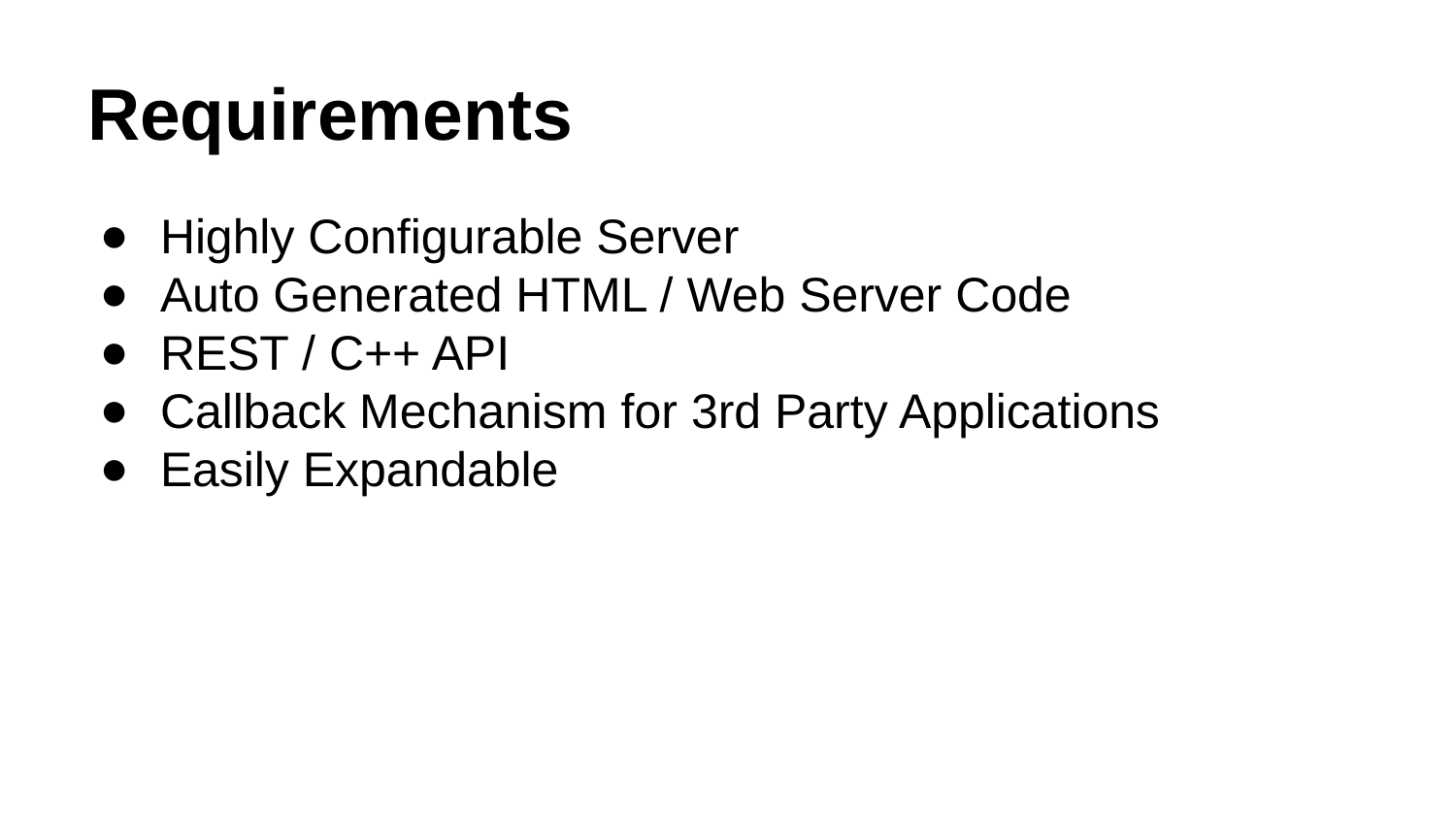

# Requirements
Highly Configurable Server
Auto Generated HTML / Web Server Code
REST / C++ API
Callback Mechanism for 3rd Party Applications
Easily Expandable